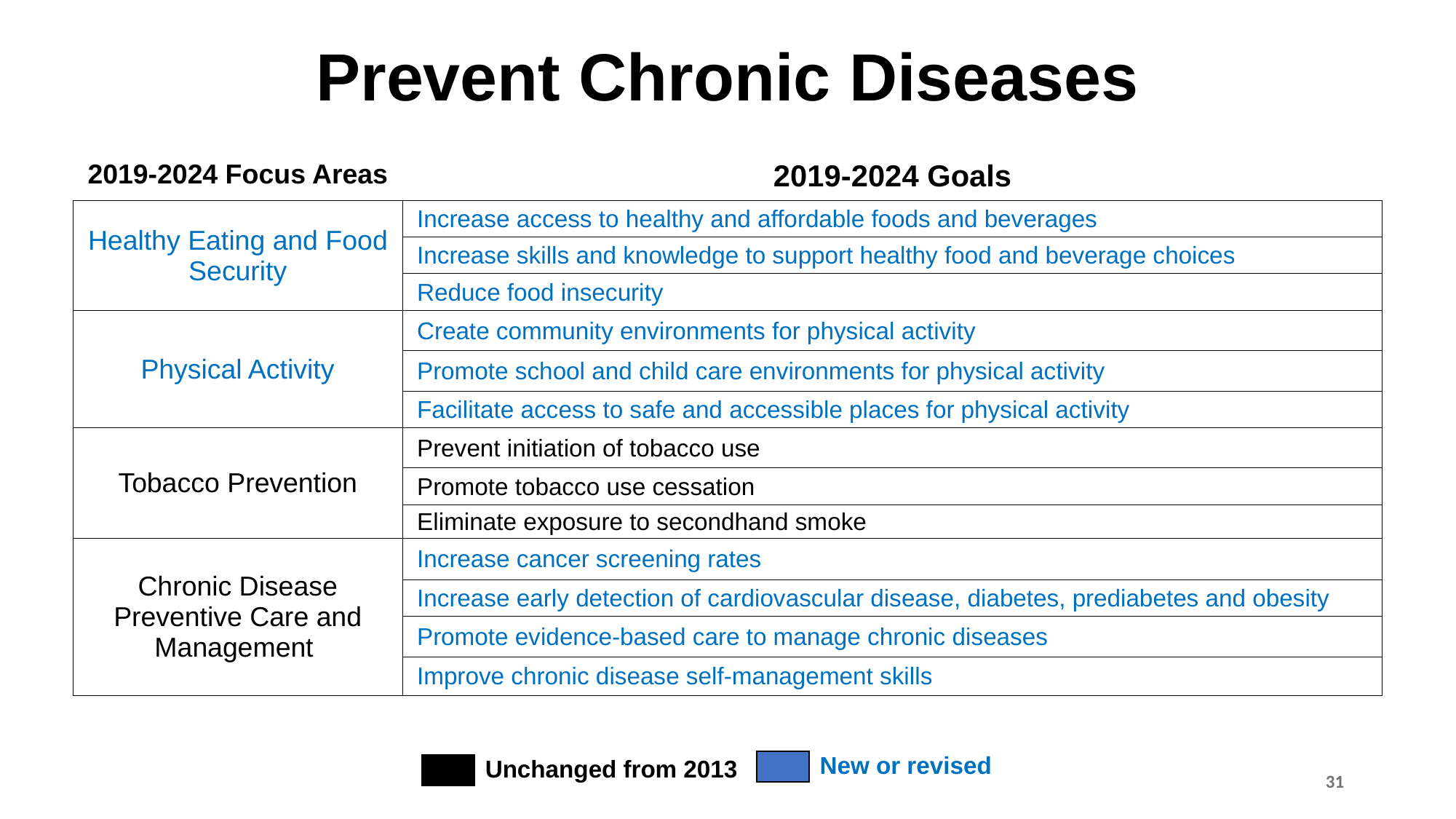

# Prevent Chronic Diseases
| 2019-2024 Focus Areas | 2019-2024 Goals |
| --- | --- |
| Healthy Eating and Food Security | Increase access to healthy and affordable foods and beverages |
|  | Increase skills and knowledge to support healthy food and beverage choices |
|  | Reduce food insecurity |
| Physical Activity | Create community environments for physical activity |
|  | Promote school and child care environments for physical activity |
|  | Facilitate access to safe and accessible places for physical activity |
| Tobacco Prevention | Prevent initiation of tobacco use |
|  | Promote tobacco use cessation |
|  | Eliminate exposure to secondhand smoke |
| Chronic Disease Preventive Care and Management | Increase cancer screening rates |
|  | Increase early detection of cardiovascular disease, diabetes, prediabetes and obesity |
|  | Promote evidence-based care to manage chronic diseases |
|  | Improve chronic disease self-management skills |
New or revised
Unchanged from 2013

31